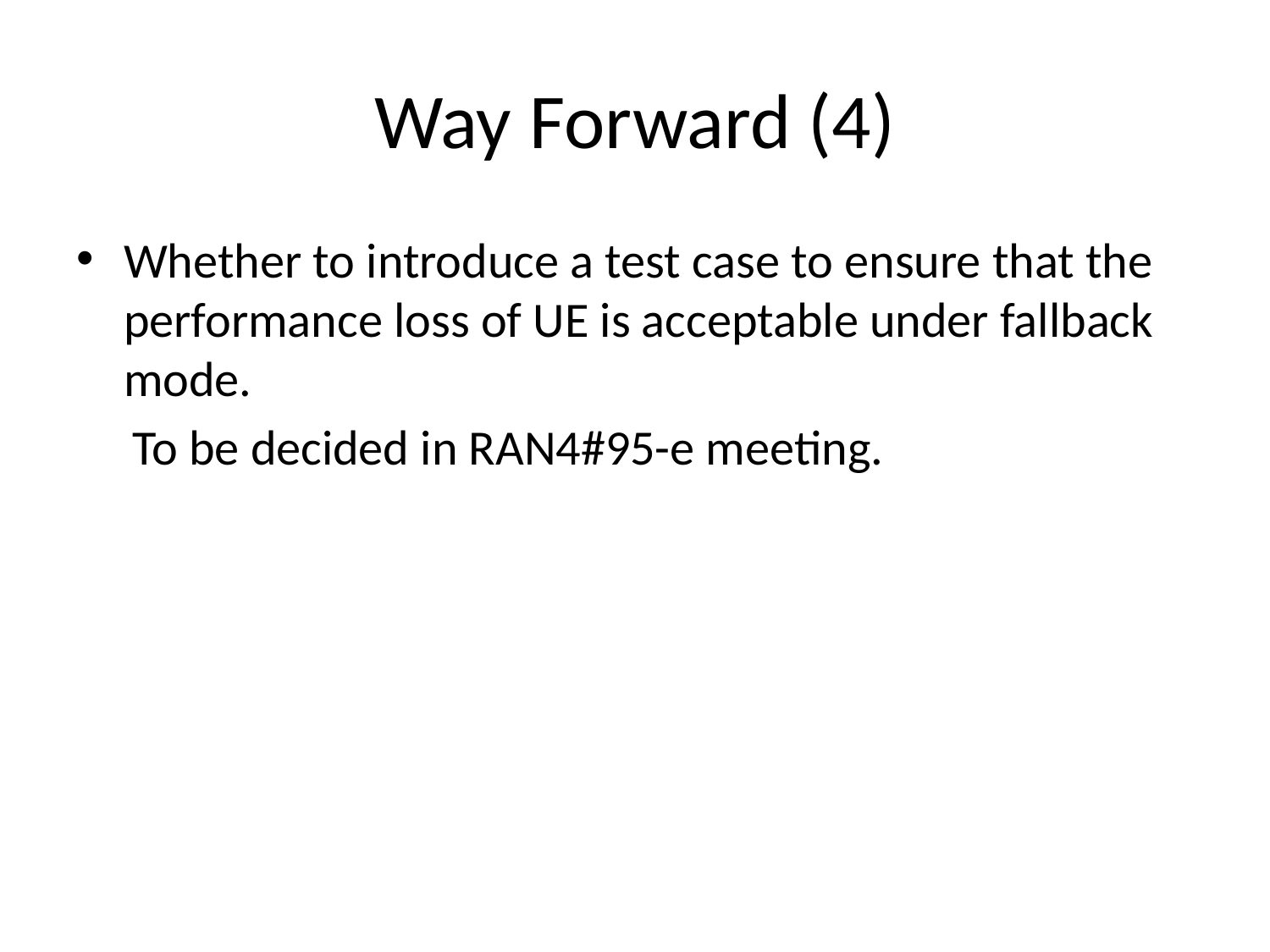

# Way Forward (4)
Whether to introduce a test case to ensure that the performance loss of UE is acceptable under fallback mode.
     To be decided in RAN4#95-e meeting.